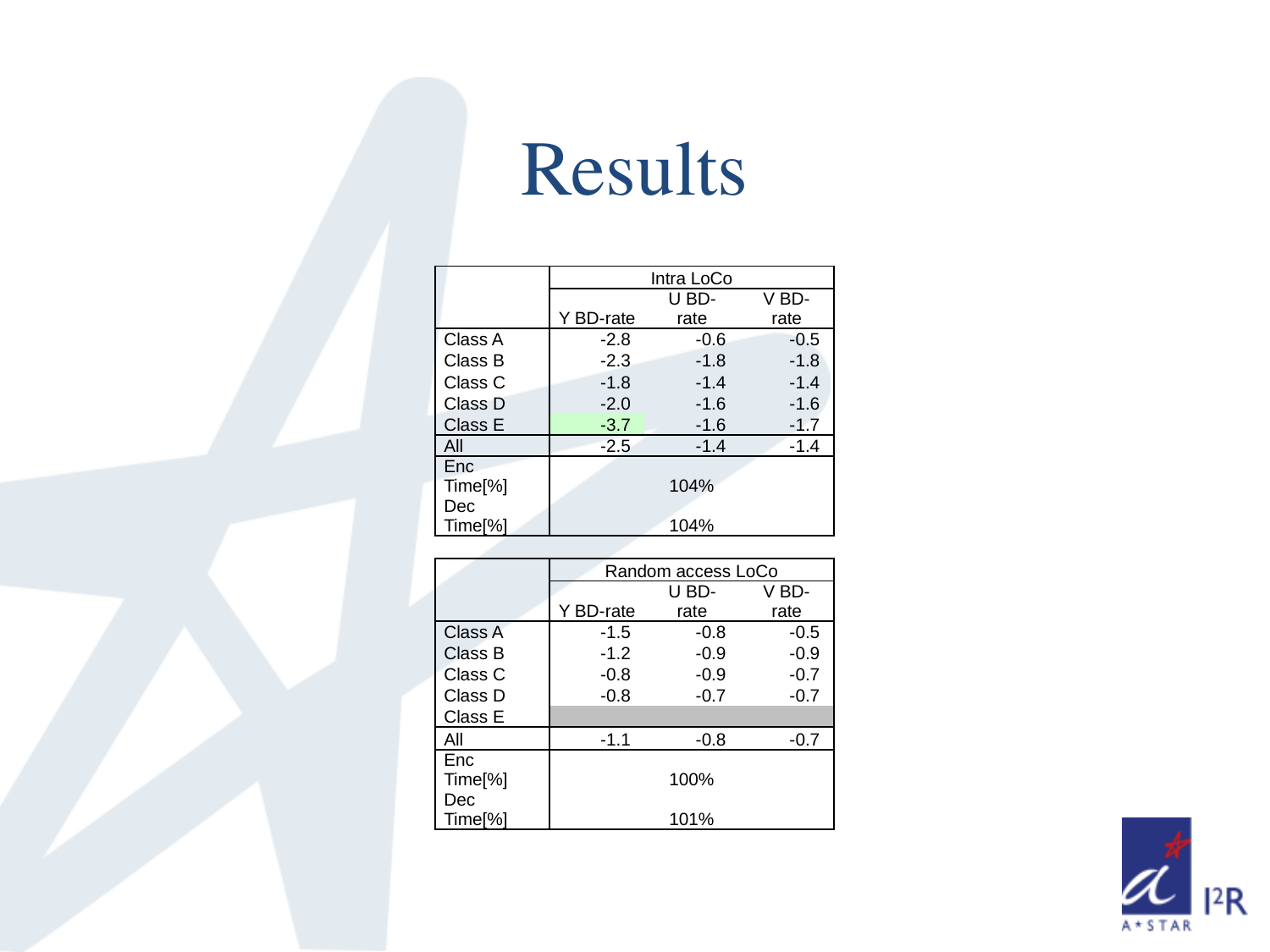

# Results
|  | Intra LoCo |  |  |
| --- | --- | --- | --- |
|  | Y BD-rate | U BD-rate | V BD-rate |
| Class A | -2.8 | -0.6 | -0.5 |
| Class B | -2.3 | -1.8 | -1.8 |
| Class C | -1.8 | -1.4 | -1.4 |
| Class D | -2.0 | -1.6 | -1.6 |
| Class E | -3.7 | -1.6 | -1.7 |
| All | -2.5 | -1.4 | -1.4 |
| Enc Time[%] | 104% |  |  |
| Dec Time[%] | 104% |  |  |
|  |  |  |  |
|  | Random access LoCo |  |  |
|  | Y BD-rate | U BD-rate | V BD-rate |
| Class A | -1.5 | -0.8 | -0.5 |
| Class B | -1.2 | -0.9 | -0.9 |
| Class C | -0.8 | -0.9 | -0.7 |
| Class D | -0.8 | -0.7 | -0.7 |
| Class E |  |  |  |
| All | -1.1 | -0.8 | -0.7 |
| Enc Time[%] | 100% |  |  |
| Dec Time[%] | 101% |  |  |